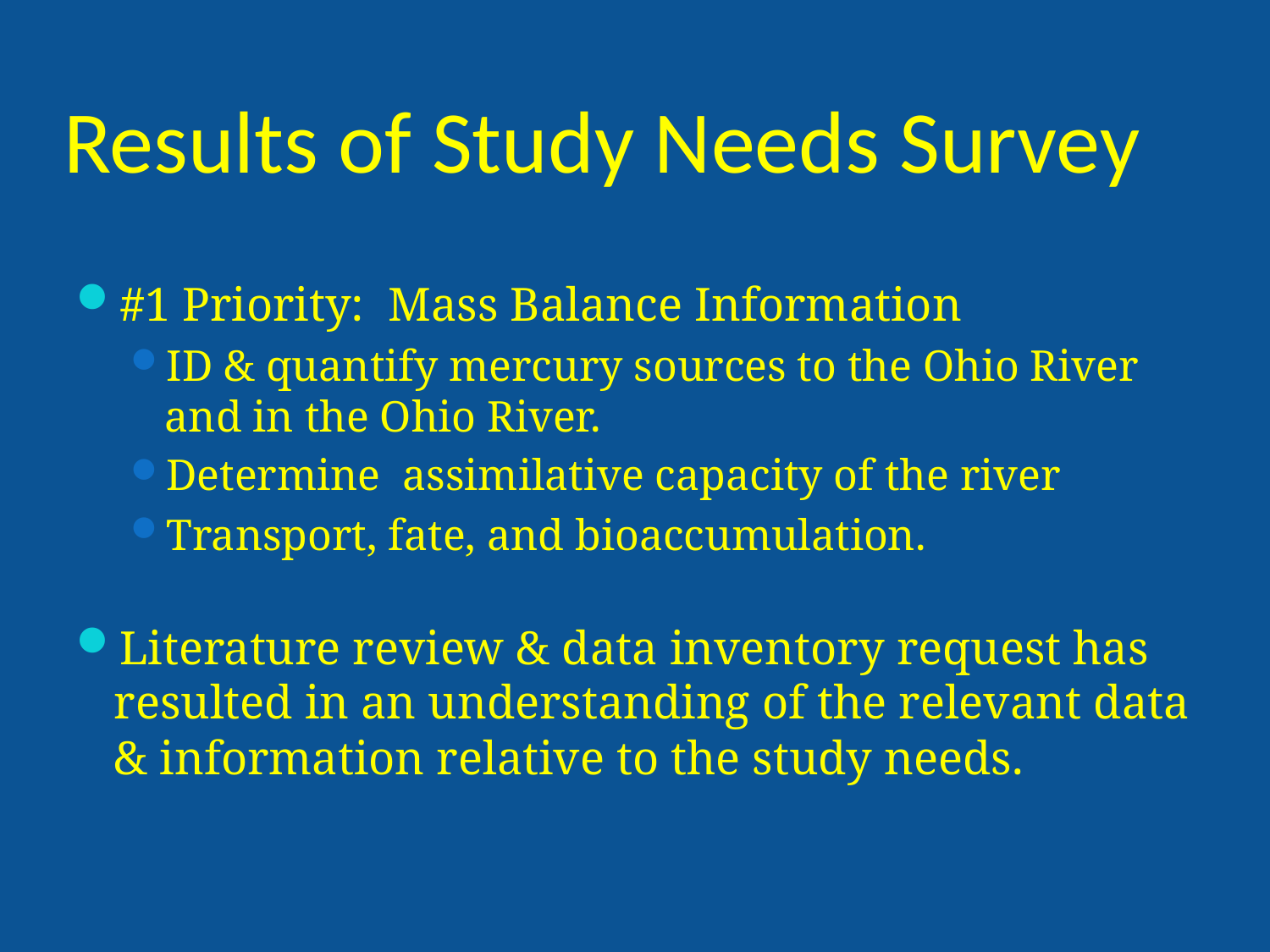

# Results of Study Needs Survey
#1 Priority:  Mass Balance Information
ID & quantify mercury sources to the Ohio River and in the Ohio River.
Determine  assimilative capacity of the river
Transport, fate, and bioaccumulation.
Literature review & data inventory request has resulted in an understanding of the relevant data & information relative to the study needs.